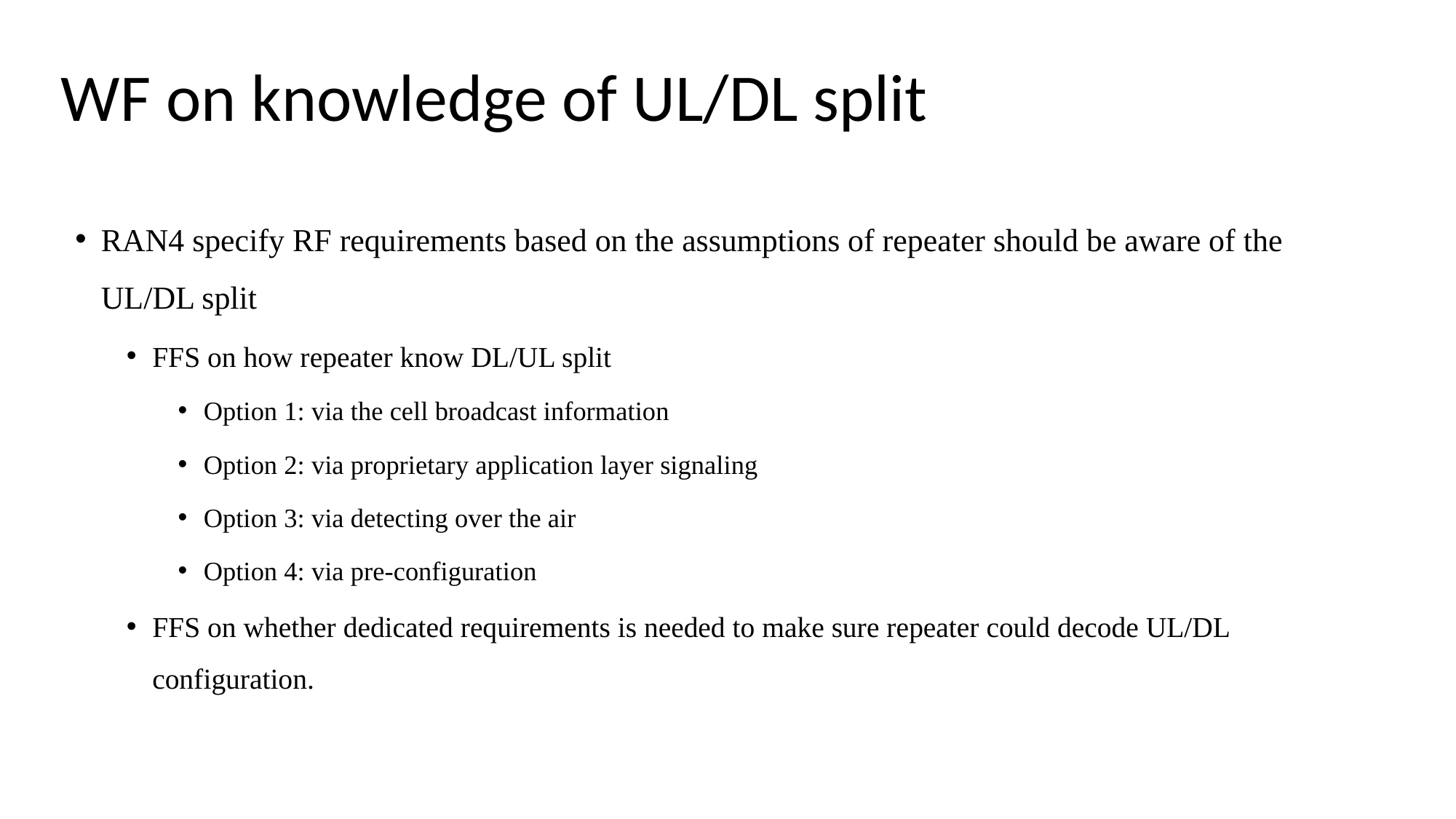

# WF on knowledge of UL/DL split

RAN4 specify RF requirements based on the assumptions of repeater should be aware of the UL/DL split
FFS on how repeater know DL/UL split
Option 1: via the cell broadcast information
Option 2: via proprietary application layer signaling
Option 3: via detecting over the air
Option 4: via pre-configuration
FFS on whether dedicated requirements is needed to make sure repeater could decode UL/DL configuration.